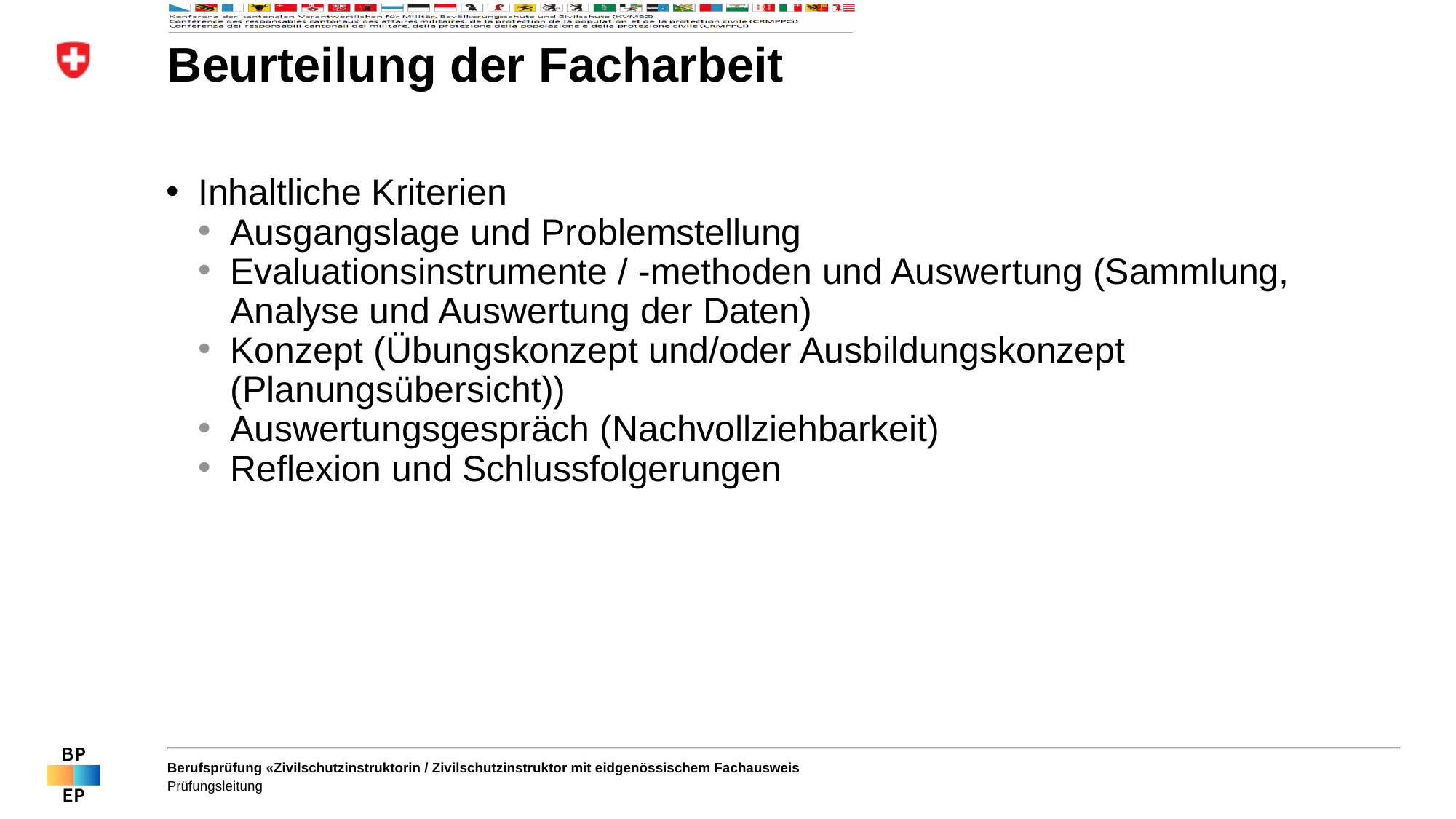

# Beurteilung der Facharbeit
Inhaltliche Kriterien
Ausgangslage und Problemstellung
Evaluationsinstrumente / -methoden und Auswertung (Sammlung, Analyse und Auswertung der Daten)
Konzept (Übungskonzept und/oder Ausbildungskonzept (Planungsübersicht))
Auswertungsgespräch (Nachvollziehbarkeit)
Reflexion und Schlussfolgerungen

Berufsprüfung «Zivilschutzinstruktorin / Zivilschutzinstruktor mit eidgenössischem Fachausweis
Prüfungsleitung